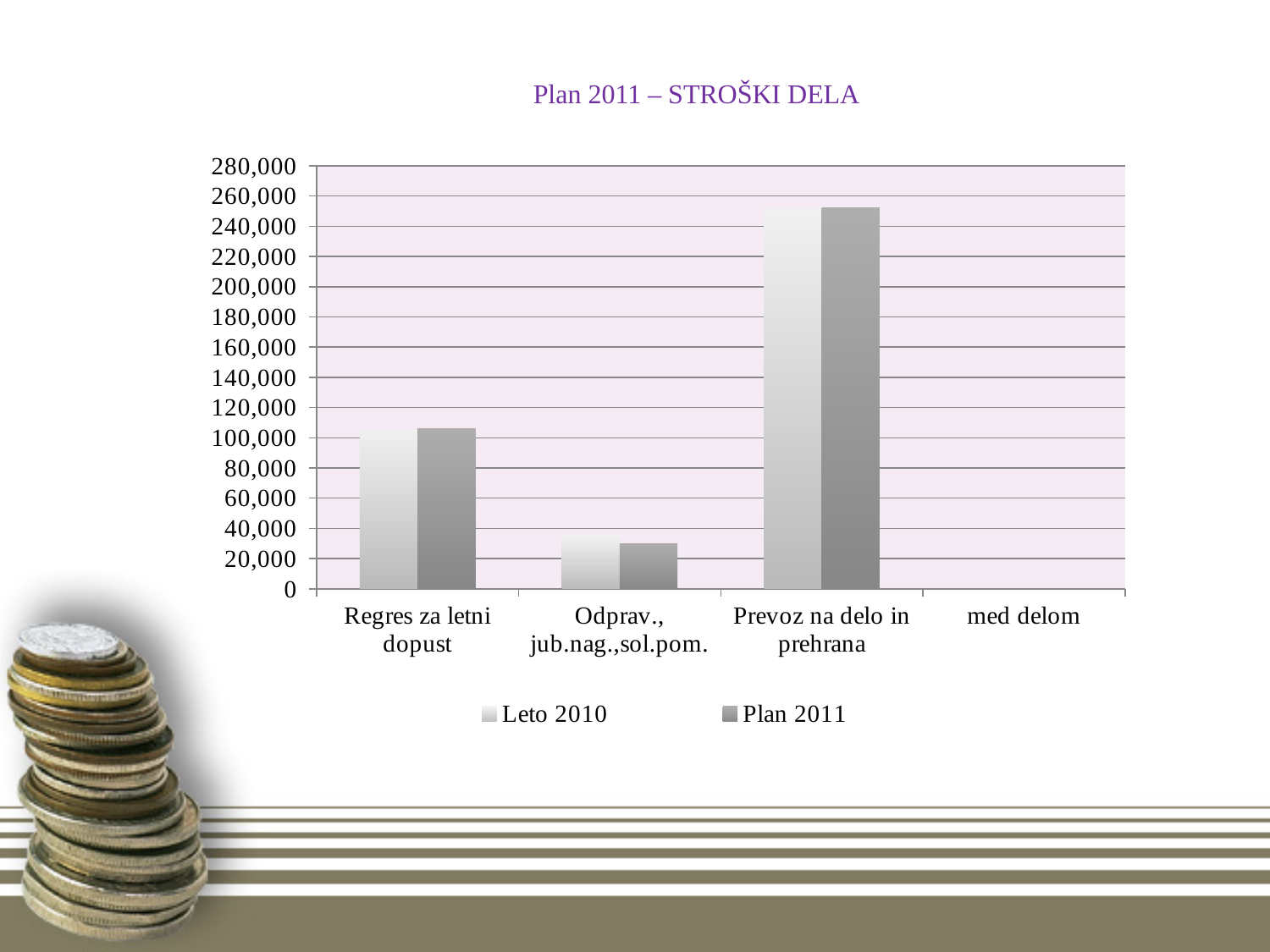

# Plan 2011 – STROŠKI DELA

### Chart

| Category | Leto 2010 | Plan 2011 |
|---|---|---|
| Regres za letni dopust | 105751.48 | 106000.0 |
| Odprav., jub.nag.,sol.pom. | 34758.090000000004 | 30000.0 |
| Prevoz na delo in prehrana | 251590.03 | 252000.0 |
| med delom | None | None |